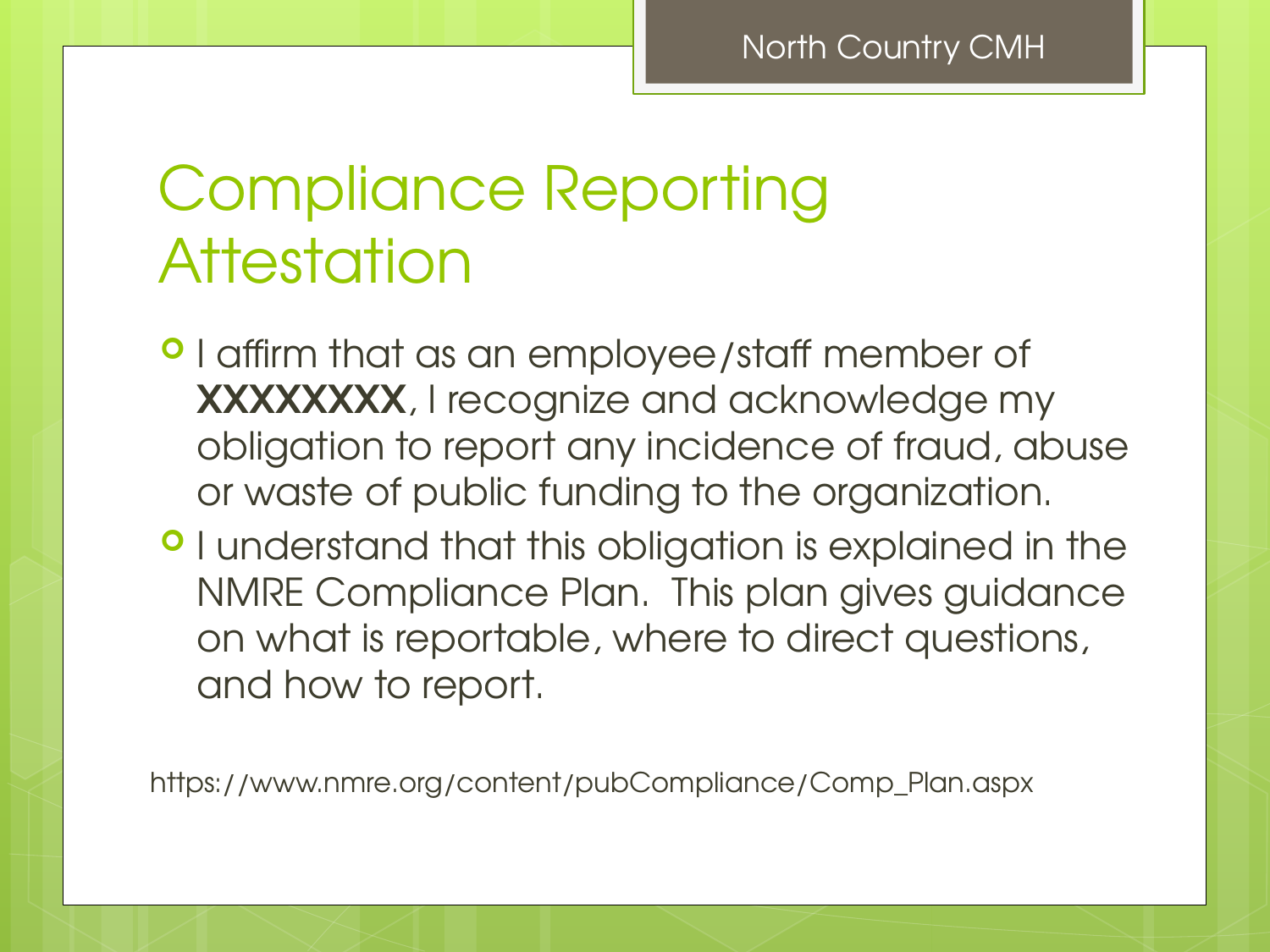

# Compliance Reporting Attestation
I affirm that as an employee/staff member of XXXXXXXX, I recognize and acknowledge my obligation to report any incidence of fraud, abuse or waste of public funding to the organization.
I understand that this obligation is explained in the NMRE Compliance Plan.  This plan gives guidance on what is reportable, where to direct questions, and how to report.

https://www.nmre.org/content/pubCompliance/Comp_Plan.aspx